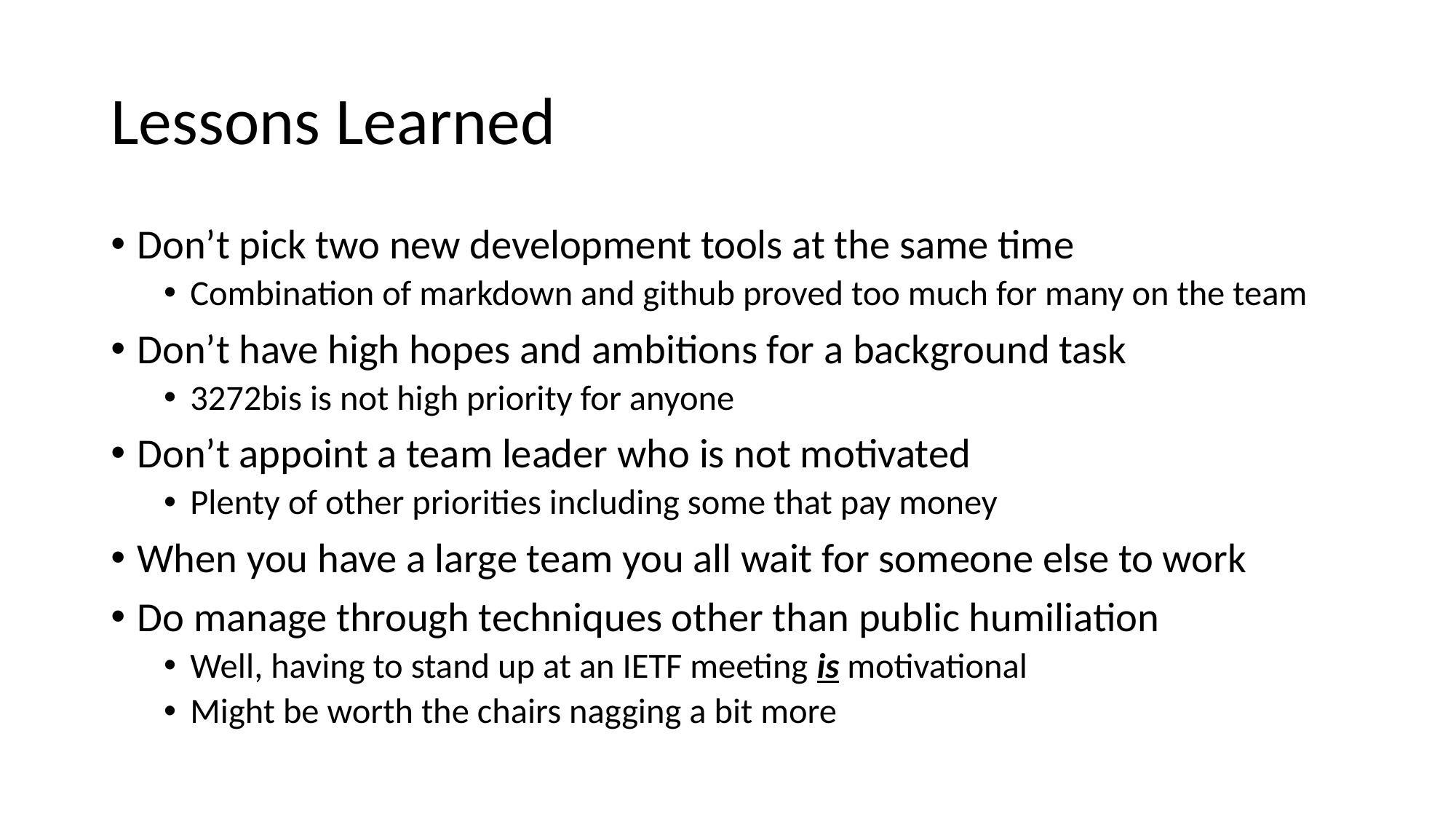

# Lessons Learned
Don’t pick two new development tools at the same time
Combination of markdown and github proved too much for many on the team
Don’t have high hopes and ambitions for a background task
3272bis is not high priority for anyone
Don’t appoint a team leader who is not motivated
Plenty of other priorities including some that pay money
When you have a large team you all wait for someone else to work
Do manage through techniques other than public humiliation
Well, having to stand up at an IETF meeting is motivational
Might be worth the chairs nagging a bit more